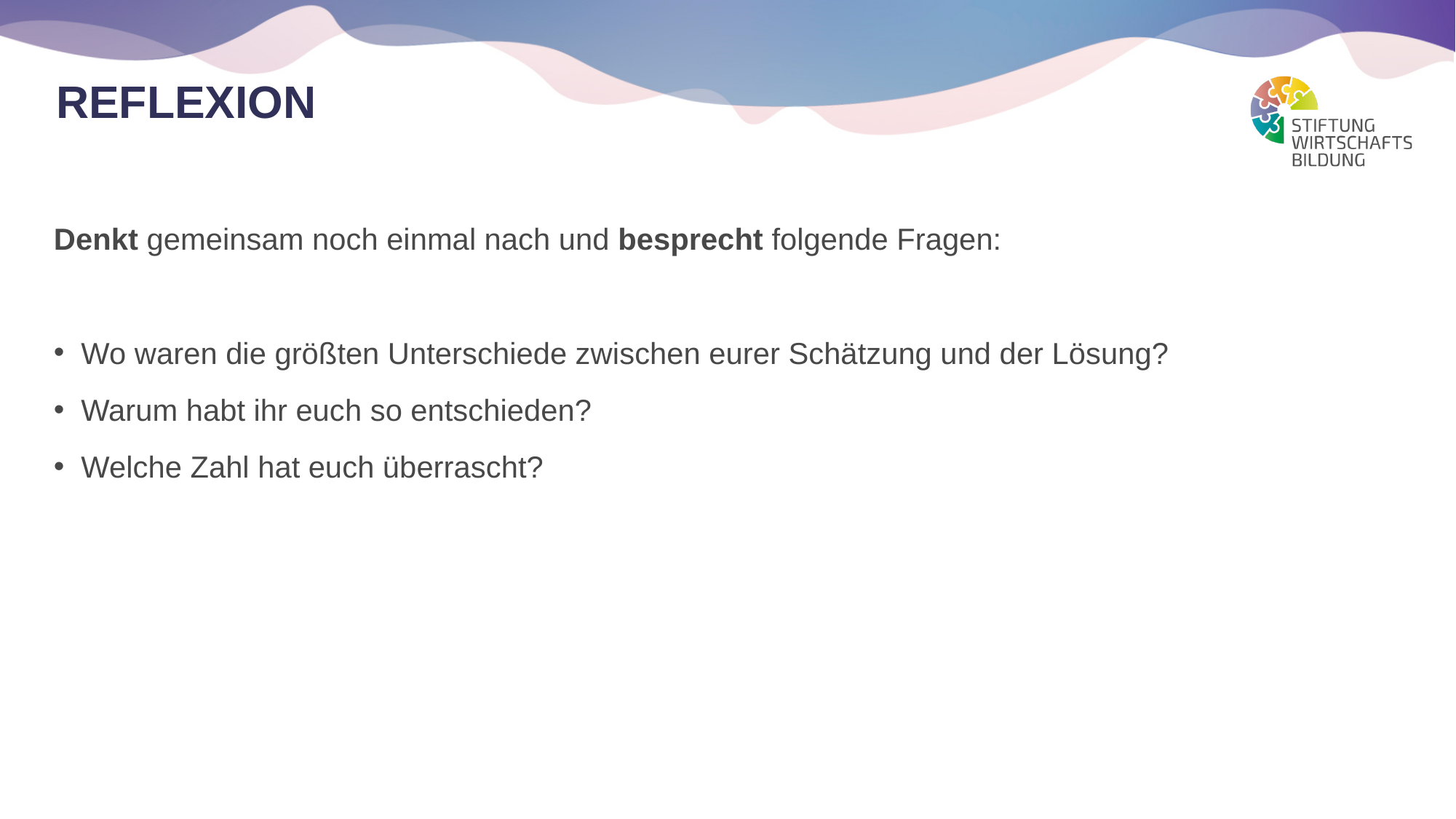

# Reflexion
Denkt gemeinsam noch einmal nach und besprecht folgende Fragen:

Wo waren die größten Unterschiede zwischen eurer Schätzung und der Lösung?
Warum habt ihr euch so entschieden?
Welche Zahl hat euch überrascht?